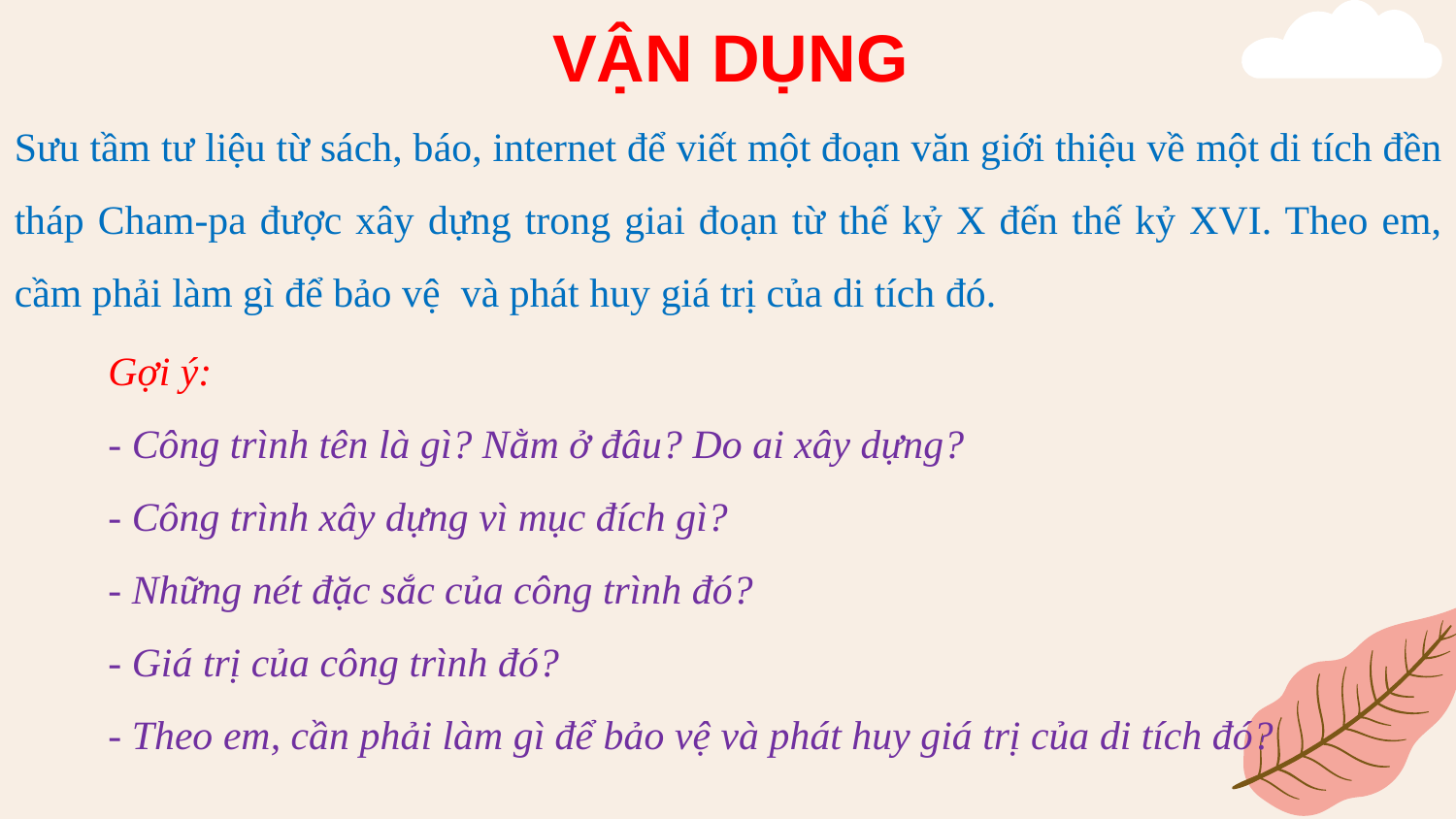

# VẬN DỤNG
Sưu tầm tư liệu từ sách, báo, internet để viết một đoạn văn giới thiệu về một di tích đền tháp Cham-pa được xây dựng trong giai đoạn từ thế kỷ X đến thế kỷ XVI. Theo em, cầm phải làm gì để bảo vệ  và phát huy giá trị của di tích đó.
Gợi ý:
- Công trình tên là gì? Nằm ở đâu? Do ai xây dựng?
- Công trình xây dựng vì mục đích gì?
- Những nét đặc sắc của công trình đó?
- Giá trị của công trình đó?
- Theo em, cần phải làm gì để bảo vệ và phát huy giá trị của di tích đó?